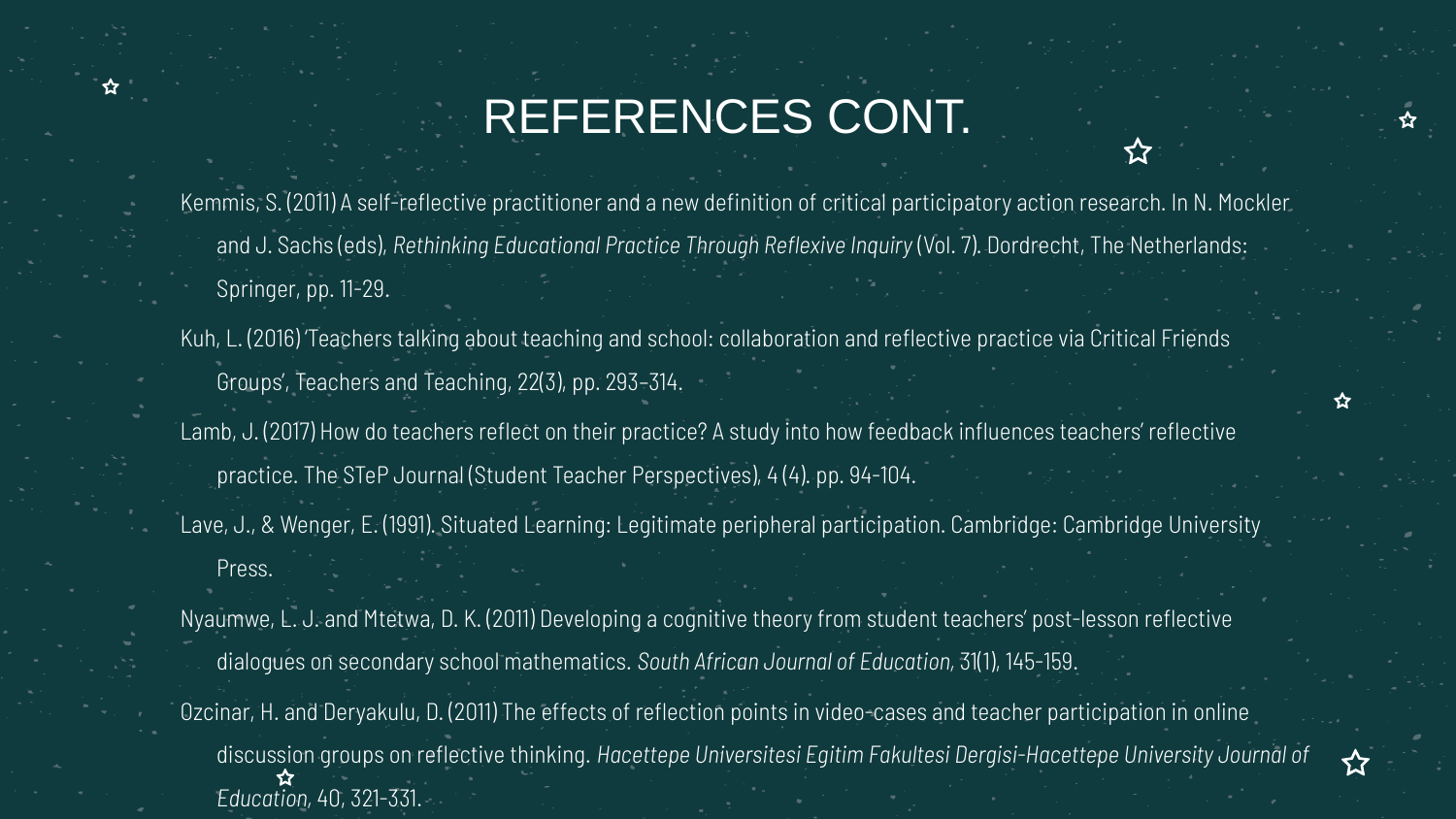

# REFERENCES CONT.
Kemmis, S. (2011) A self-reflective practitioner and a new definition of critical participatory action research. In N. Mockler and J. Sachs (eds), Rethinking Educational Practice Through Reflexive Inquiry (Vol. 7). Dordrecht, The Netherlands: Springer, pp. 11-29.
Kuh, L. (2016) ‘Teachers talking about teaching and school: collaboration and reflective practice via Critical Friends Groups’, Teachers and Teaching, 22(3), pp. 293–314.
Lamb, J. (2017) How do teachers reflect on their practice? A study into how feedback influences teachers’ reflective practice. The STeP Journal (Student Teacher Perspectives), 4 (4). pp. 94-104.
Lave, J., & Wenger, E. (1991). Situated Learning: Legitimate peripheral participation. Cambridge: Cambridge University Press.
Nyaumwe, L. J. and Mtetwa, D. K. (2011) Developing a cognitive theory from student teachers’ post-lesson reflective dialogues on secondary school mathematics. South African Journal of Education, 31(1), 145-159.
Ozcinar, H. and Deryakulu, D. (2011) The effects of reflection points in video-cases and teacher participation in online discussion groups on reflective thinking. Hacettepe Universitesi Egitim Fakultesi Dergisi-Hacettepe University Journal of Education, 40, 321-331.